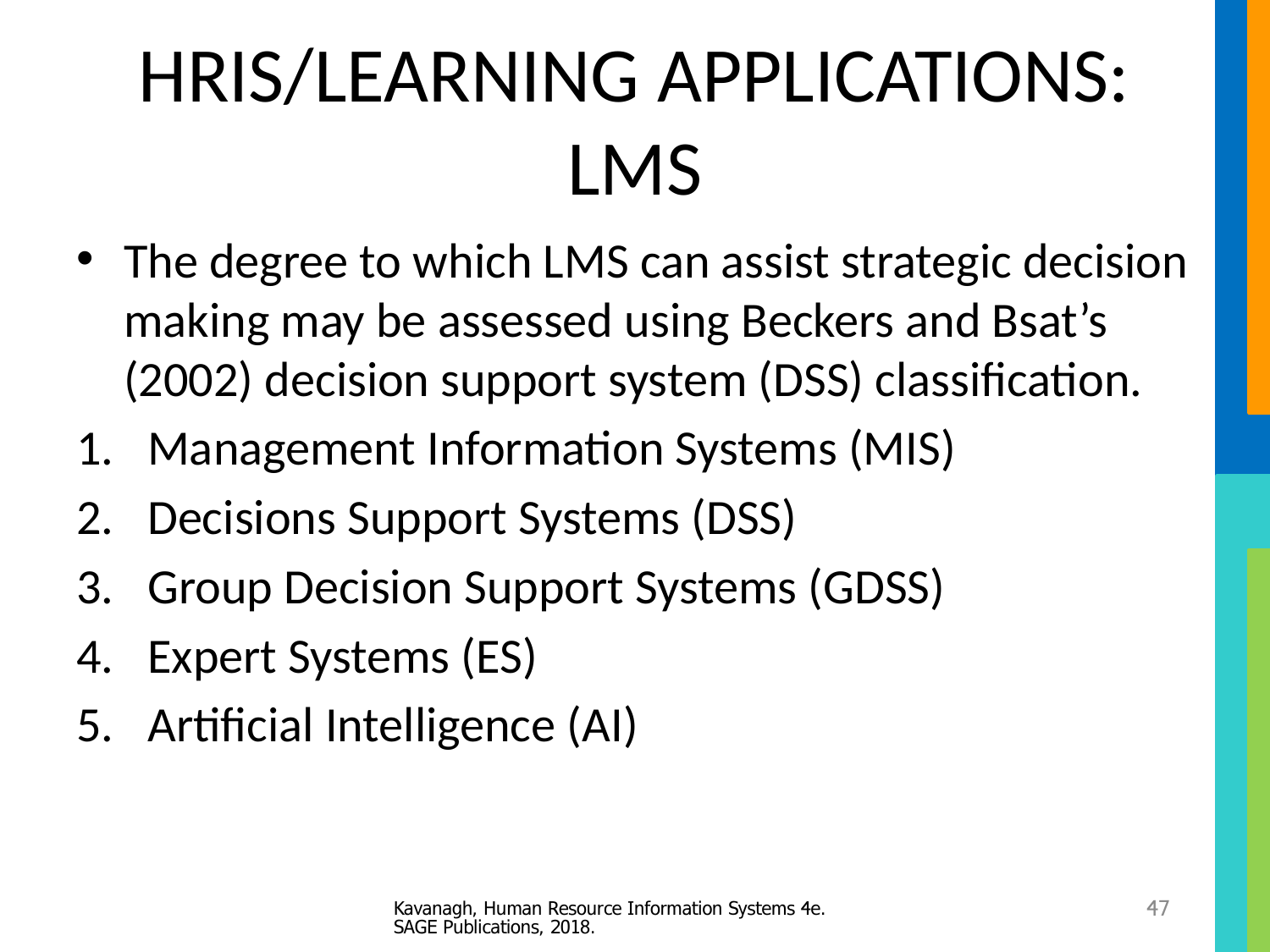

# HRIS/LEARNING APPLICATIONS: LMS
The degree to which LMS can assist strategic decision making may be assessed using Beckers and Bsat’s (2002) decision support system (DSS) classification.
Management Information Systems (MIS)
Decisions Support Systems (DSS)
Group Decision Support Systems (GDSS)
Expert Systems (ES)
Artificial Intelligence (AI)
Kavanagh, Human Resource Information Systems 4e. SAGE Publications, 2018.
47